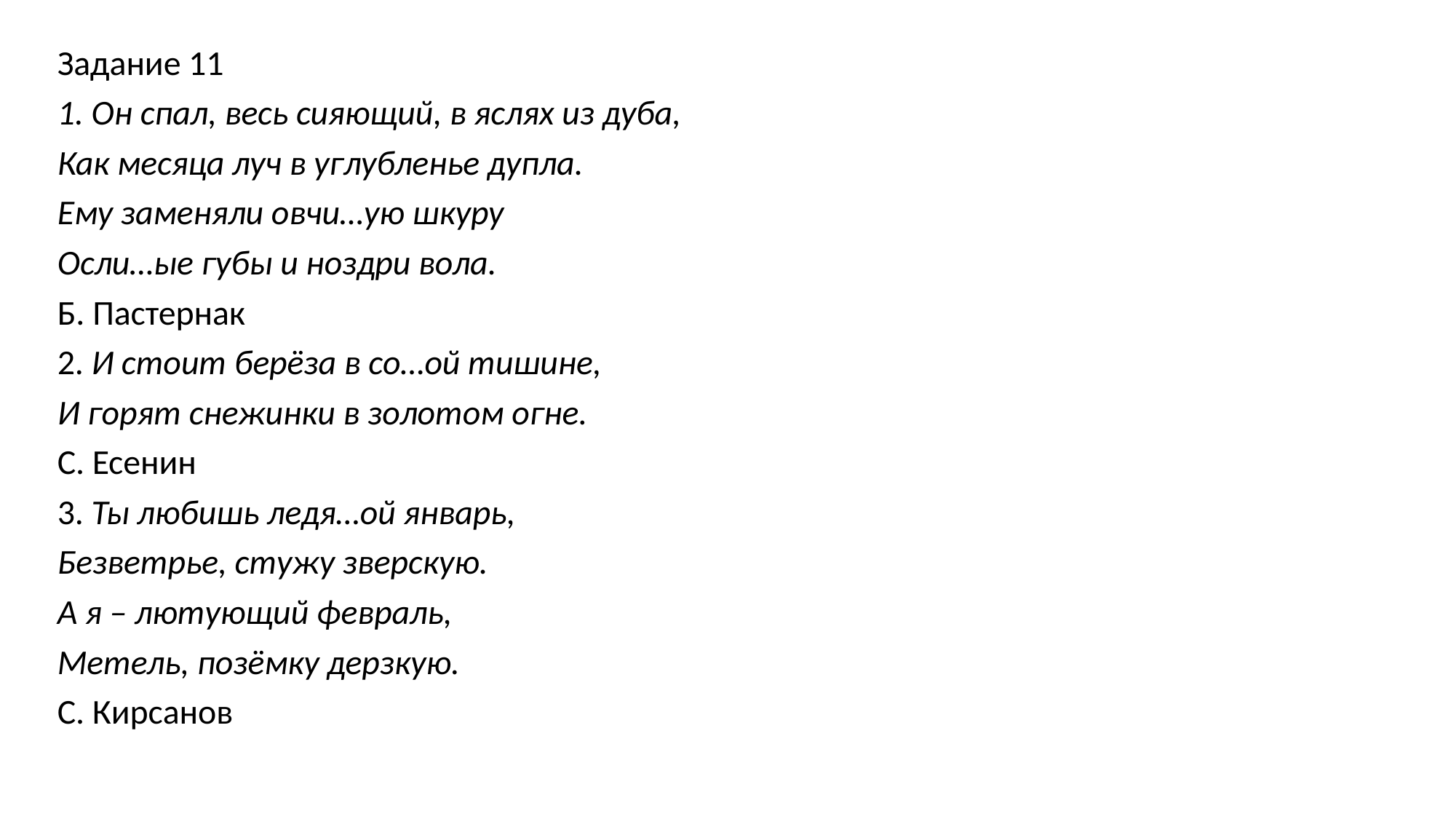

Задание 11
1. Он спал, весь сияющий, в яслях из дуба,
Как месяца луч в углубленье дупла.
Ему заменяли овчи…ую шкуру
Осли…ые губы и ноздри вола.
Б. Пастернак
2. И стоит берёза в со…ой тишине,
И горят снежинки в золотом огне.
С. Есенин
3. Ты любишь ледя…ой январь,
Безветрье, стужу зверскую.
А я – лютующий февраль,
Метель, позёмку дерзкую.
С. Кирсанов